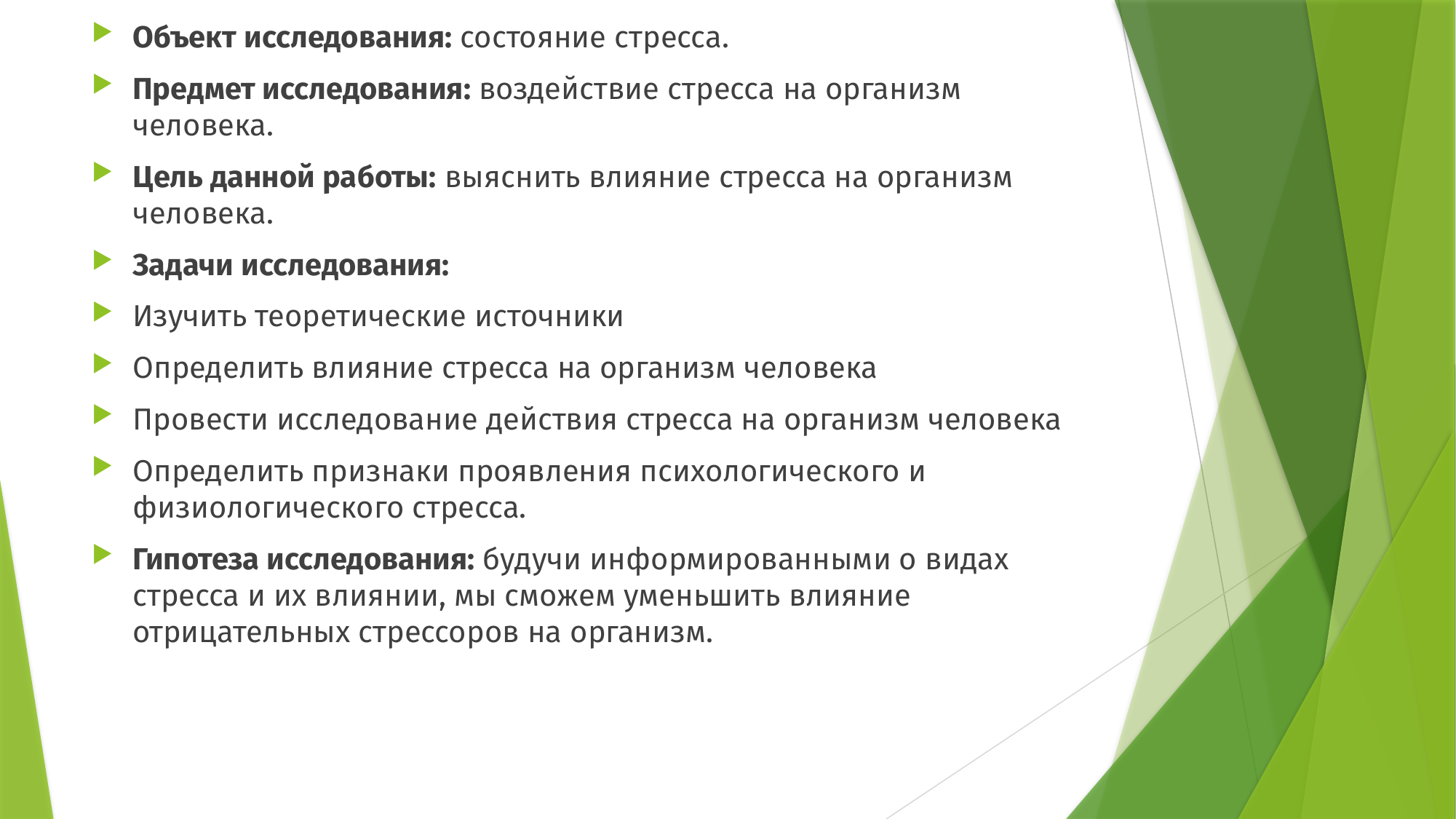

Объект исследования: состояние стресса.
Предмет исследования: воздействие стресса на организм человека.
Цель данной работы: выяснить влияние стресса на организм человека.
Задачи исследования:
Изучить теоретические источники
Определить влияние стресса на организм человека
Провести исследование действия стресса на организм человека
Определить признаки проявления психологического и физиологического стресса.
Гипотеза исследования: будучи информированными о видах стресса и их влиянии, мы сможем уменьшить влияние отрицательных стрессоров на организм.

#